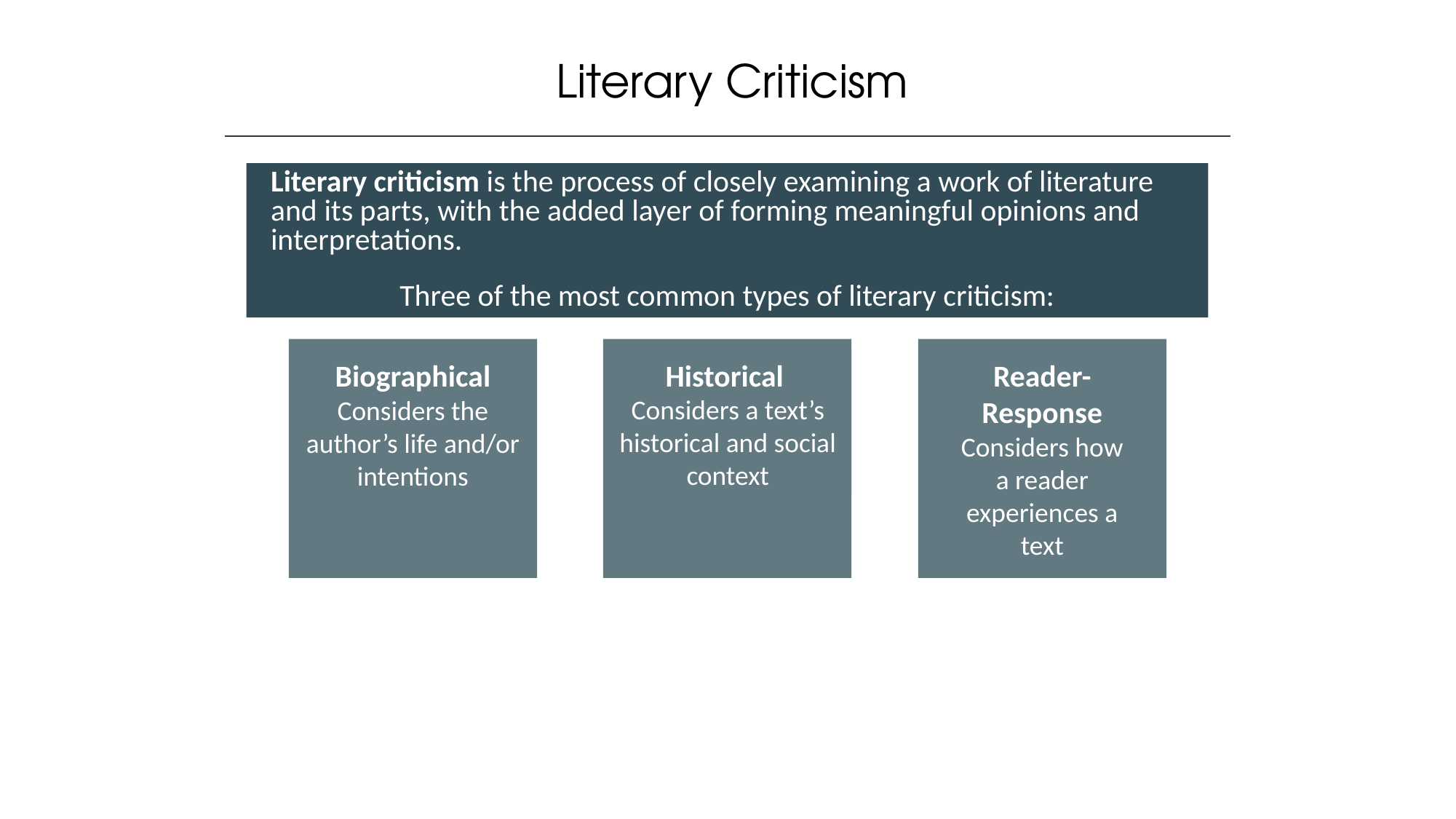

Literary Criticism
Literary criticism is the process of closely examining a work of literature and its parts, with the added layer of forming meaningful opinions and interpretations.
Three of the most common types of literary criticism:

Biographical
Considers the author’s life and/or intentions

Historical
Considers a text’s historical and social context

Reader-Response
Considers how a reader experiences a text
HAWKES LEARNING